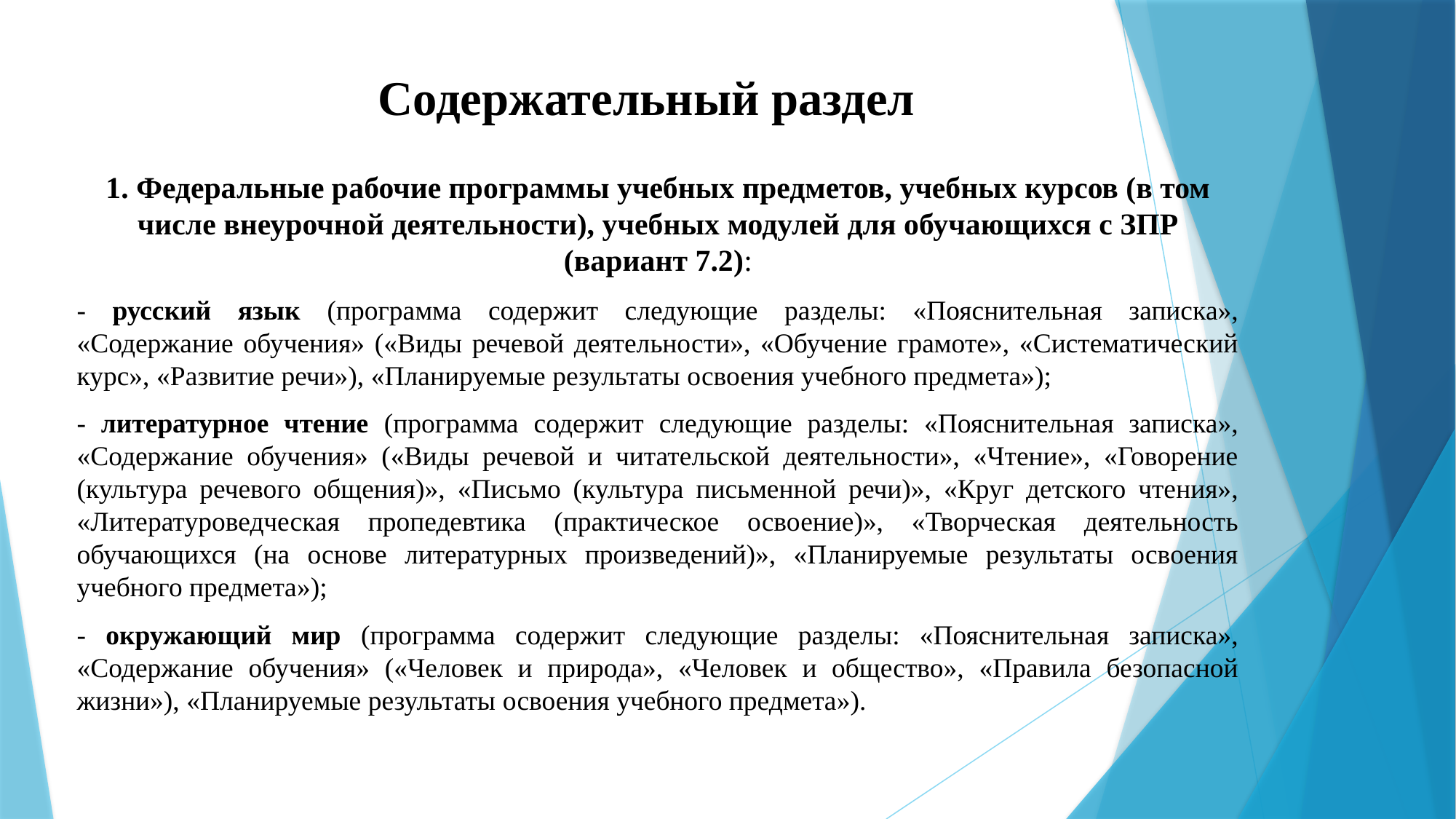

# Содержательный раздел
1. Федеральные рабочие программы учебных предметов, учебных курсов (в том числе внеурочной деятельности), учебных модулей для обучающихся с ЗПР (вариант 7.2):
- русский язык (программа содержит следующие разделы: «Пояснительная записка», «Содержание обучения» («Виды речевой деятельности», «Обучение грамоте», «Систематический курс», «Развитие речи»), «Планируемые результаты освоения учебного предмета»);
- литературное чтение (программа содержит следующие разделы: «Пояснительная записка», «Содержание обучения» («Виды речевой и читательской деятельности», «Чтение», «Говорение (культура речевого общения)», «Письмо (культура письменной речи)», «Круг детского чтения», «Литературоведческая пропедевтика (практическое освоение)», «Творческая деятельность обучающихся (на основе литературных произведений)», «Планируемые результаты освоения учебного предмета»);
- окружающий мир (программа содержит следующие разделы: «Пояснительная записка», «Содержание обучения» («Человек и природа», «Человек и общество», «Правила безопасной жизни»), «Планируемые результаты освоения учебного предмета»).